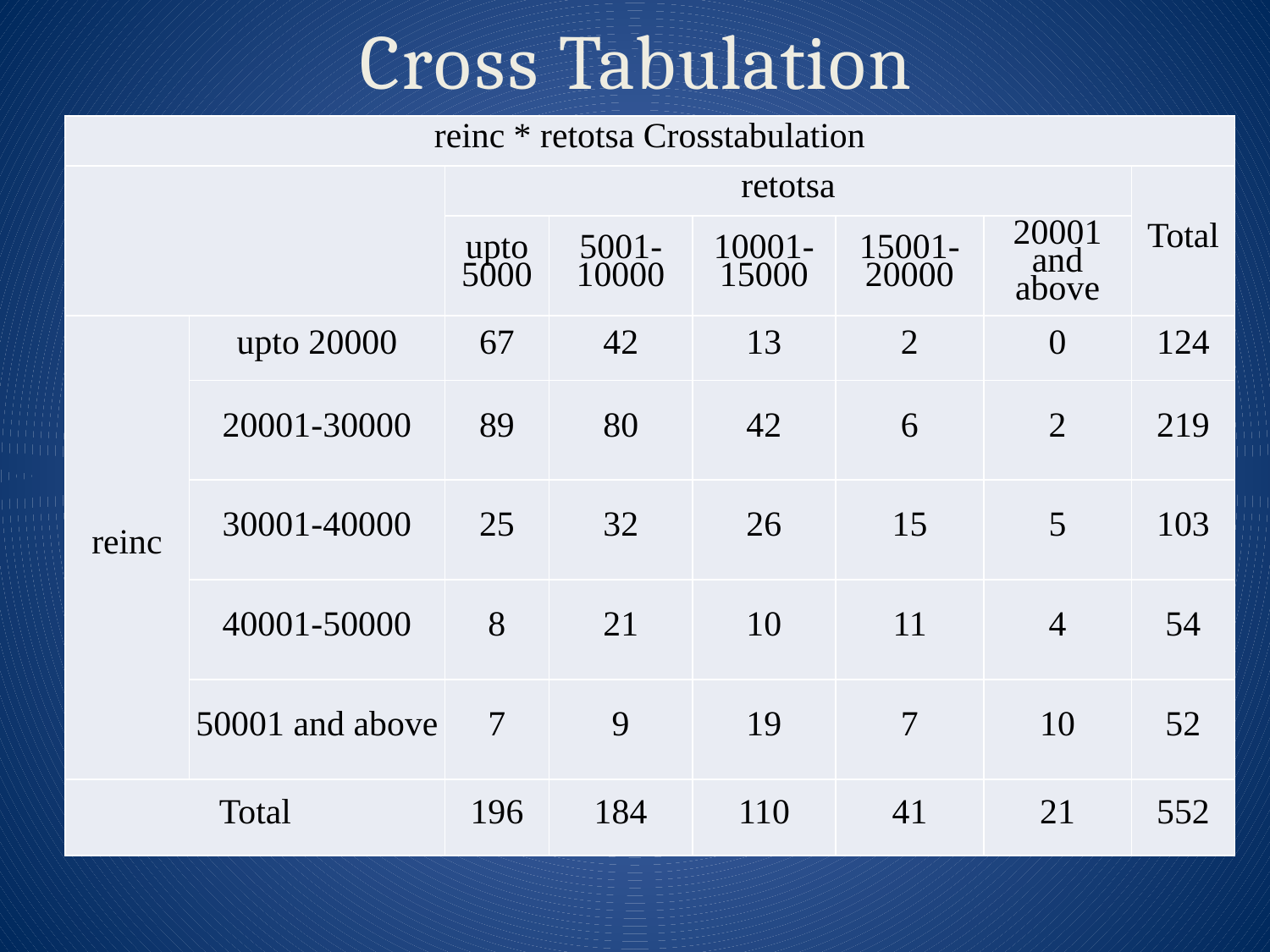

# Cross Tabulation
| reinc \* retotsa Crosstabulation |  |  |  |  |  |  |  |
| --- | --- | --- | --- | --- | --- | --- | --- |
|  |  | retotsa |  |  |  |  | Total |
|  |  | upto 5000 | 5001-10000 | 10001-15000 | 15001-20000 | 20001 and above |  |
| reinc | upto 20000 | 67 | 42 | 13 | 2 | 0 | 124 |
|  | 20001-30000 | 89 | 80 | 42 | 6 | 2 | 219 |
|  | 30001-40000 | 25 | 32 | 26 | 15 | 5 | 103 |
|  | 40001-50000 | 8 | 21 | 10 | 11 | 4 | 54 |
|  | 50001 and above | 7 | 9 | 19 | 7 | 10 | 52 |
| Total |  | 196 | 184 | 110 | 41 | 21 | 552 |